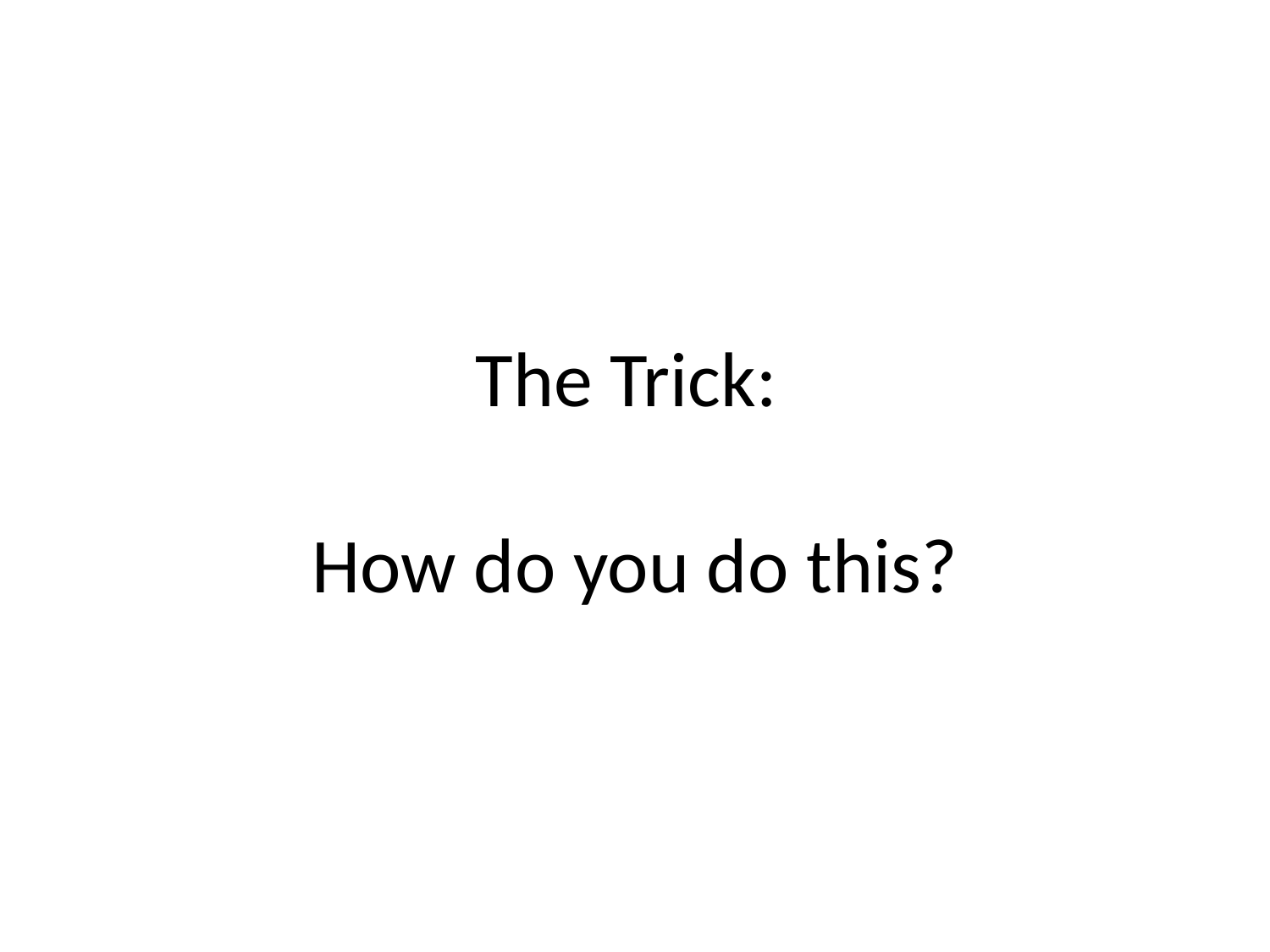

# The Trick: How do you do this?